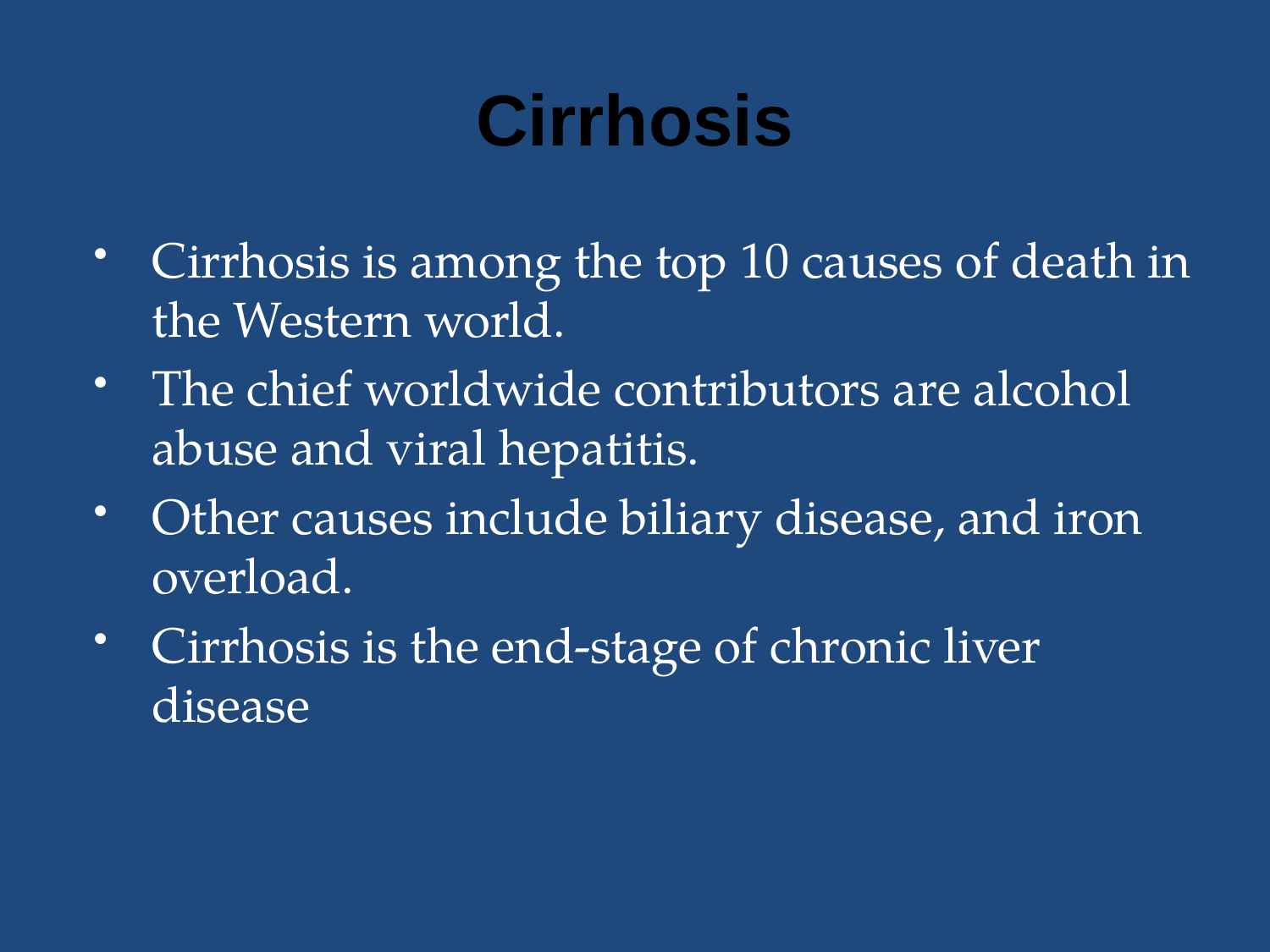

# Cirrhosis
Cirrhosis is among the top 10 causes of death in the Western world.
The chief worldwide contributors are alcohol abuse and viral hepatitis.
Other causes include biliary disease, and iron overload.
Cirrhosis is the end-stage of chronic liver disease